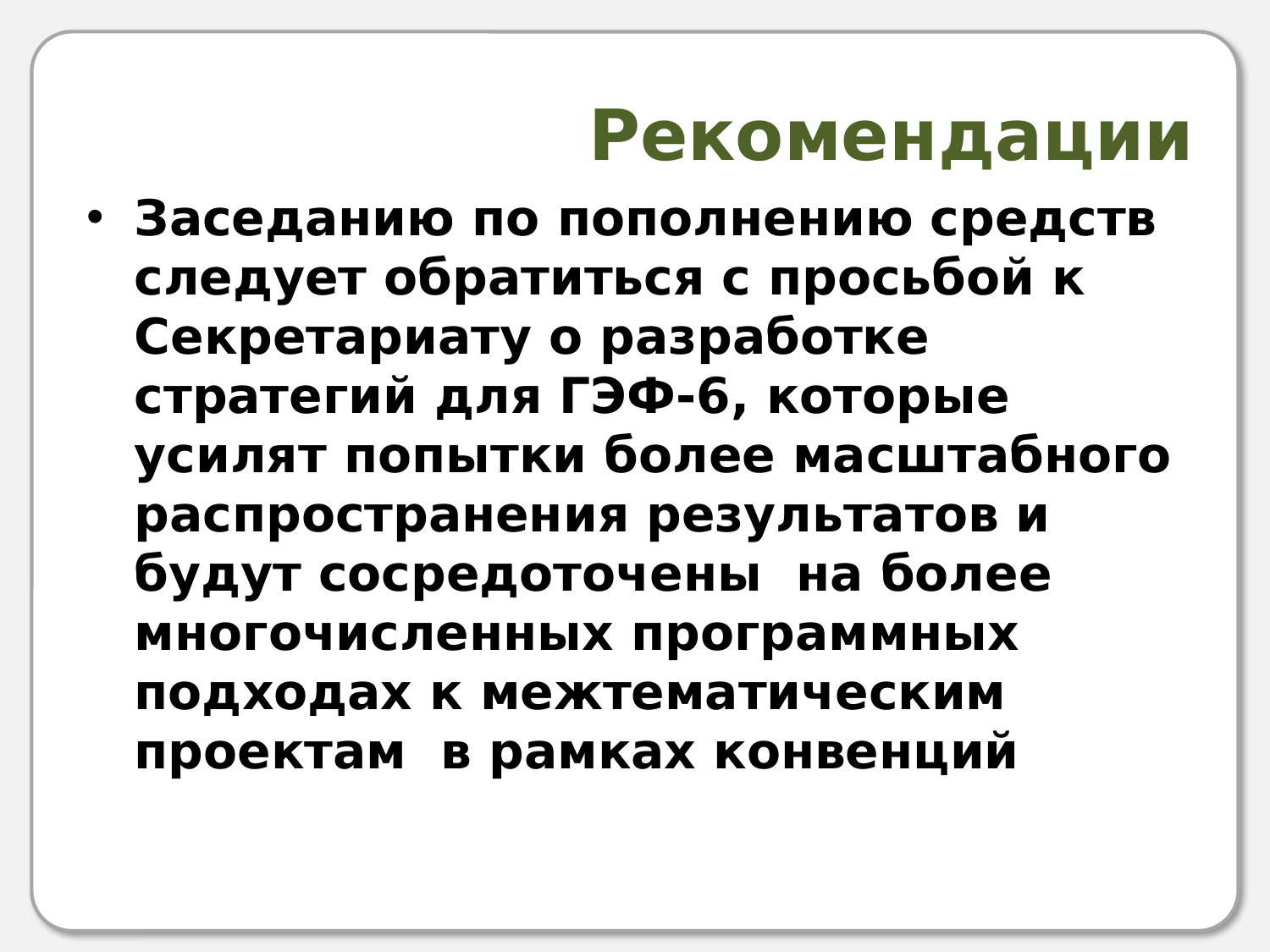

# Рекомендации
Заседанию по пополнению средств следует обратиться с просьбой к Секретариату о разработке стратегий для ГЭФ-6, которые   усилят попытки более масштабного распространения результатов и будут сосредоточены  на более многочисленных программных подходах к межтематическим проектам  в рамках конвенций